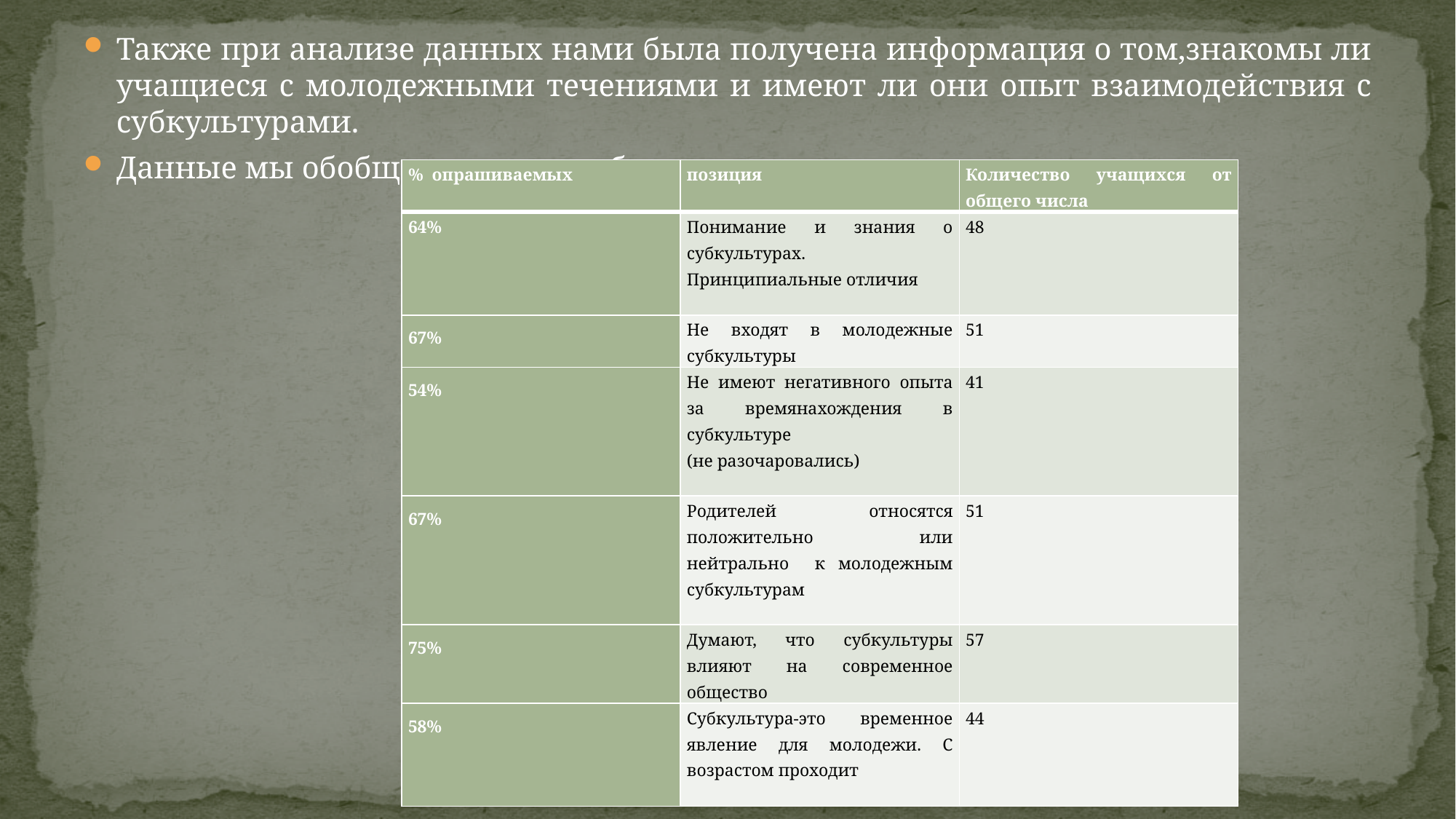

Также при анализе данных нами была получена информация о том,знакомы ли учащиеся с молодежными течениями и имеют ли они опыт взаимодействия с субкультурами.
Данные мы обобщили в виде таблицы:

| % опрашиваемых | позиция | Количество учащихся от общего числа |
| --- | --- | --- |
| 64% | Понимание и знания о субкультурах. Принципиальные отличия | 48 |
| 67% | Не входят в молодежные субкультуры | 51 |
| 54% | Не имеют негативного опыта за времянахождения в субкультуре (не разочаровались) | 41 |
| 67% | Родителей относятся положительно или нейтрально к молодежным субкультурам | 51 |
| 75% | Думают, что субкультуры влияют на современное общество | 57 |
| 58% | Субкультура-это временное явление для молодежи. С возрастом проходит | 44 |